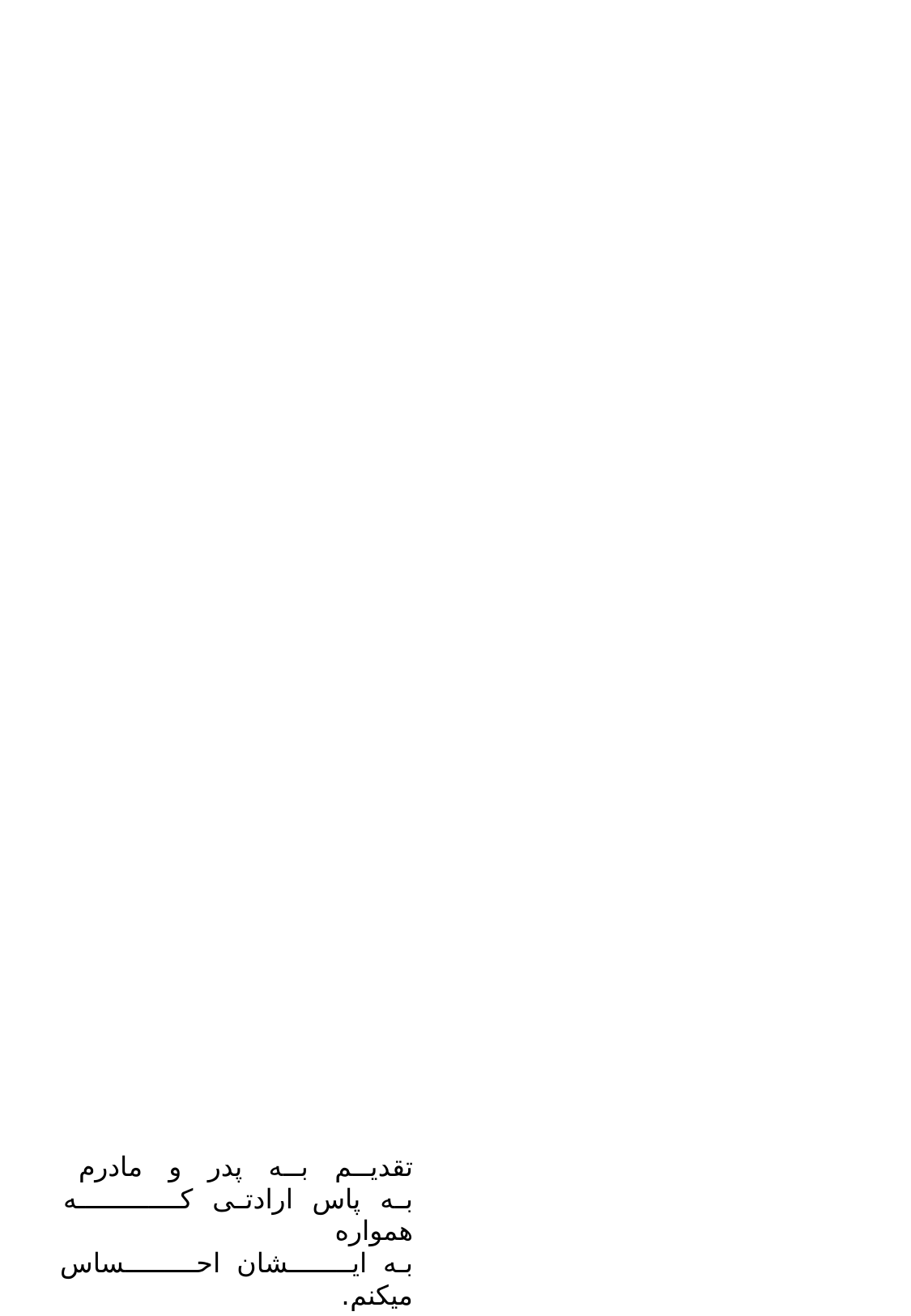

تقدیم به پدر و مادرم
به پاس ارادتی کـــــــــــــه همواره
به ایـــــــشان احـــــــــساس میکنم.